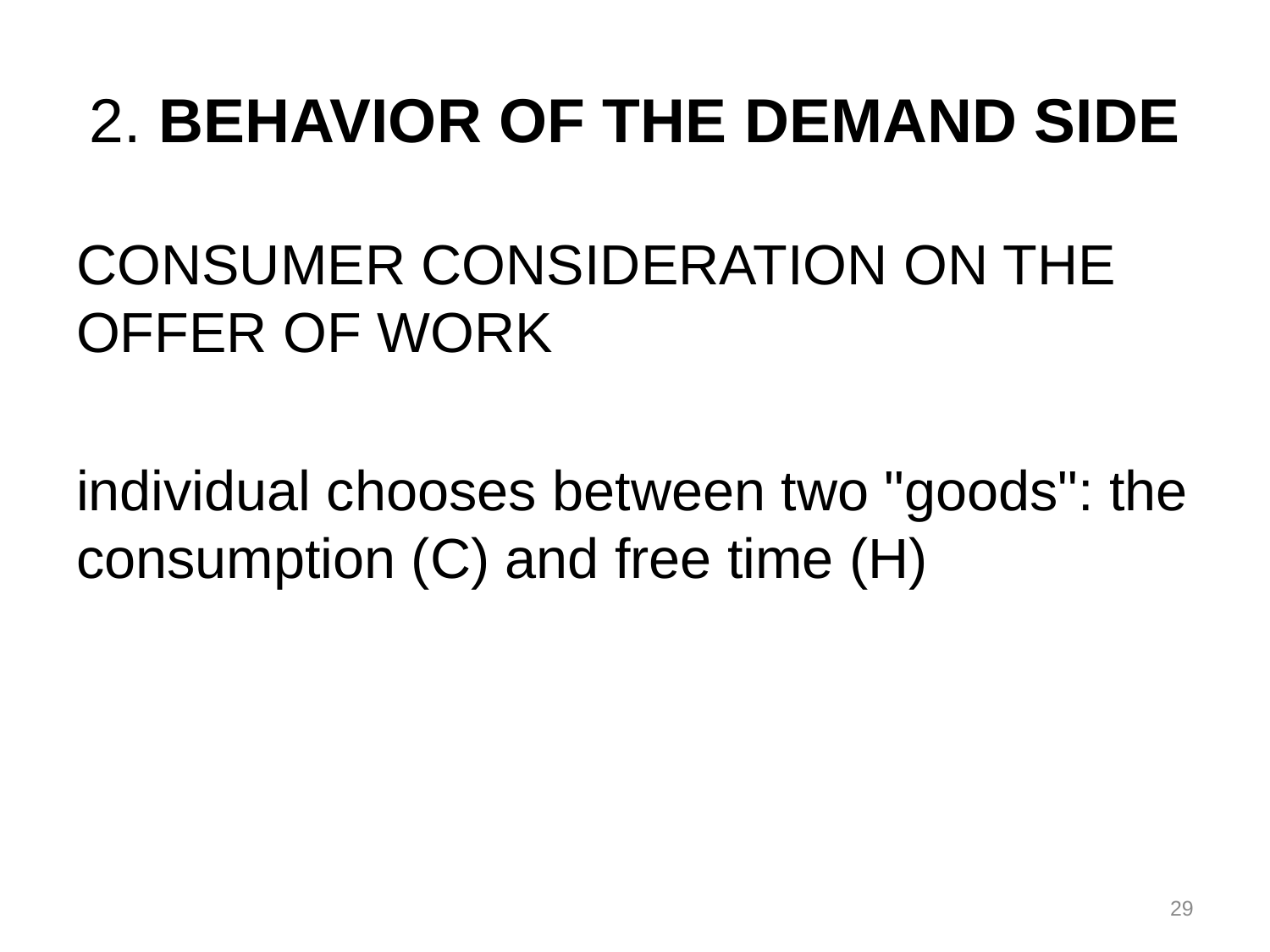

# 2. behavior of the demand side
CONSUMER CONSIDERATION ON THE OFFER OF WORK

individual chooses between two "goods": the consumption (C) and free time (H)
29